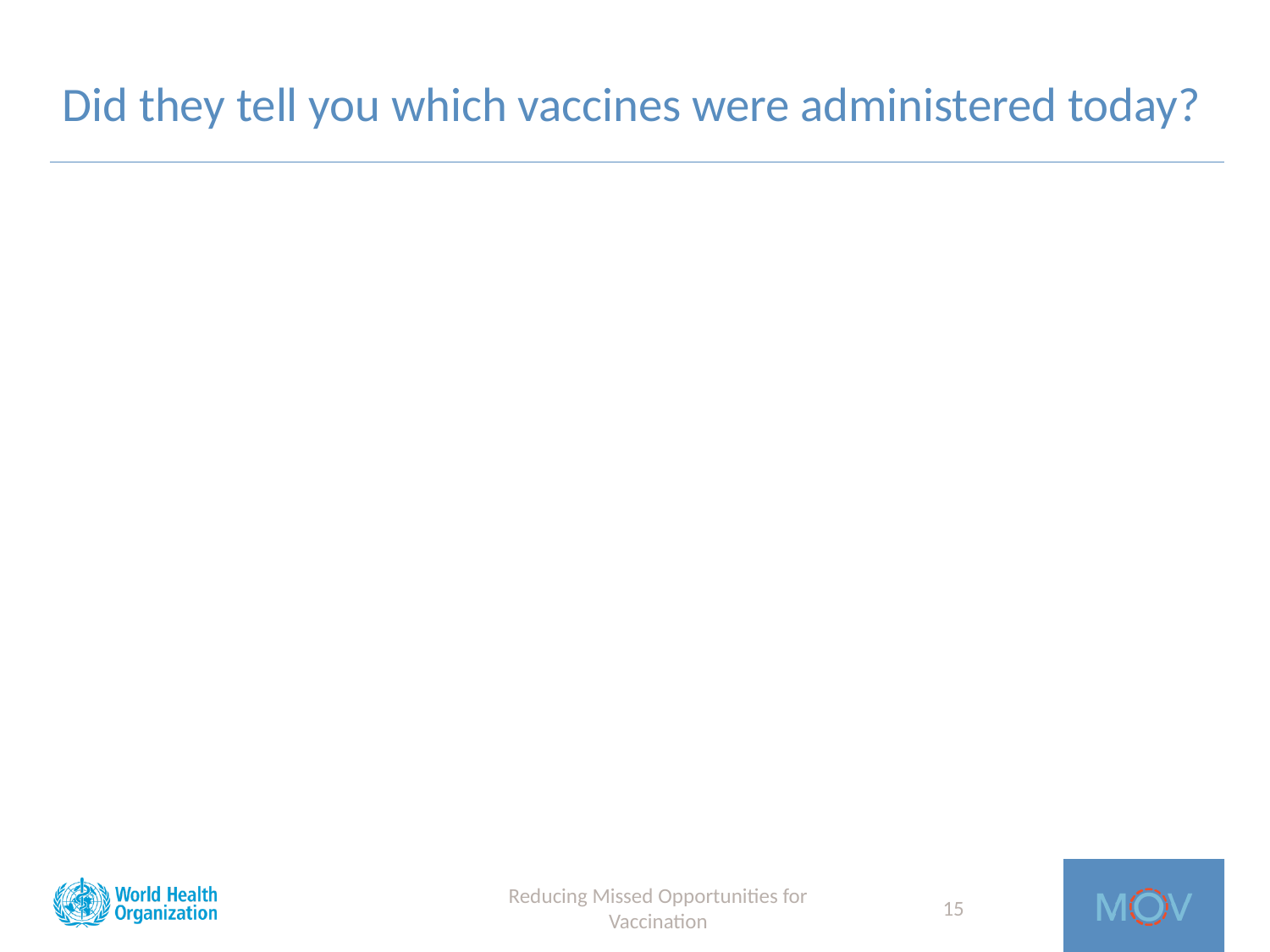

# Did they tell you which vaccines were administered today?
Reducing Missed Opportunities for Vaccination
15